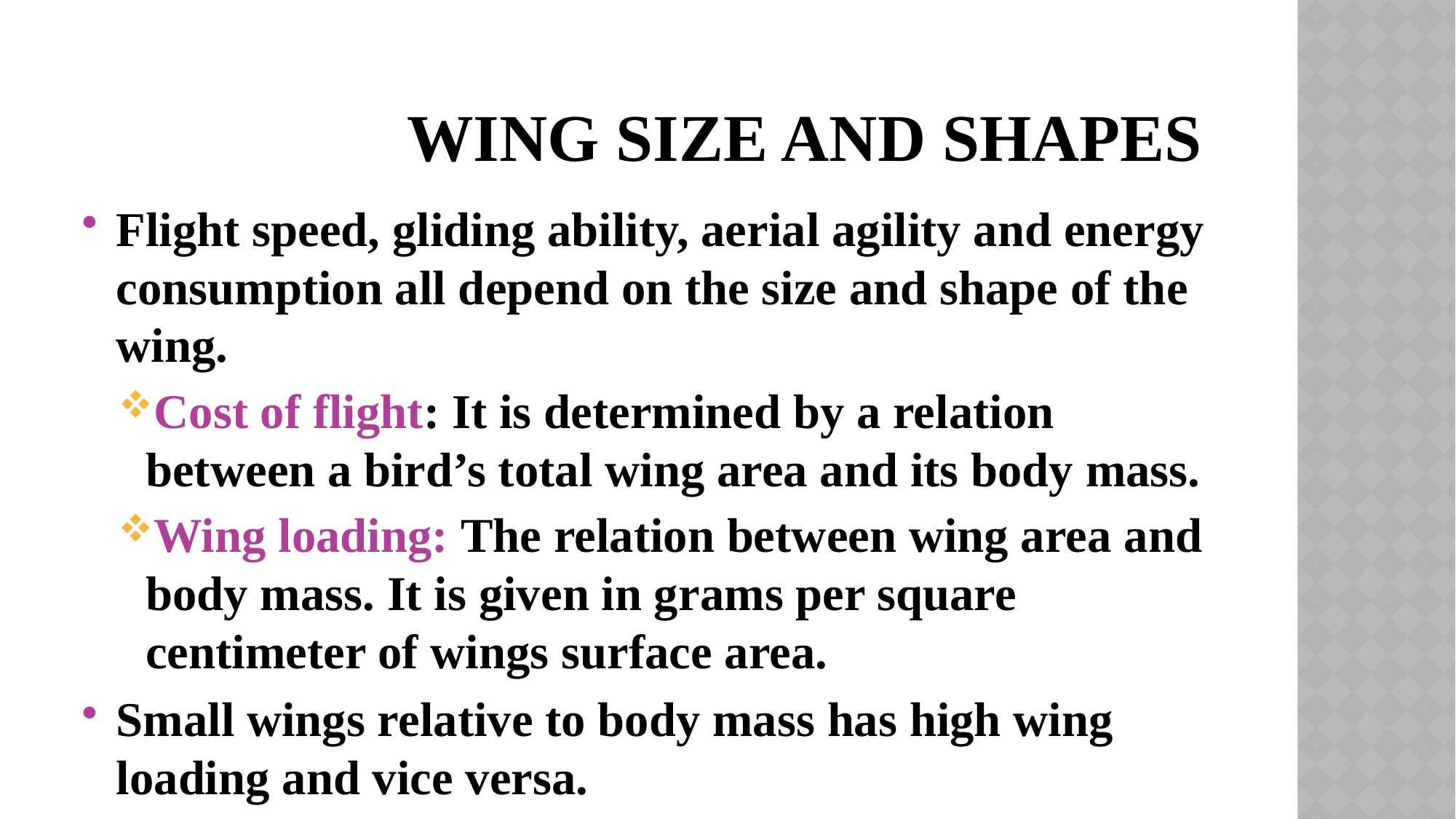

# Wing size and shapes
Flight speed, gliding ability, aerial agility and energy consumption all depend on the size and shape of the wing.
Cost of flight: It is determined by a relation between a bird’s total wing area and its body mass.
Wing loading: The relation between wing area and body mass. It is given in grams per square centimeter of wings surface area.
Small wings relative to body mass has high wing loading and vice versa.